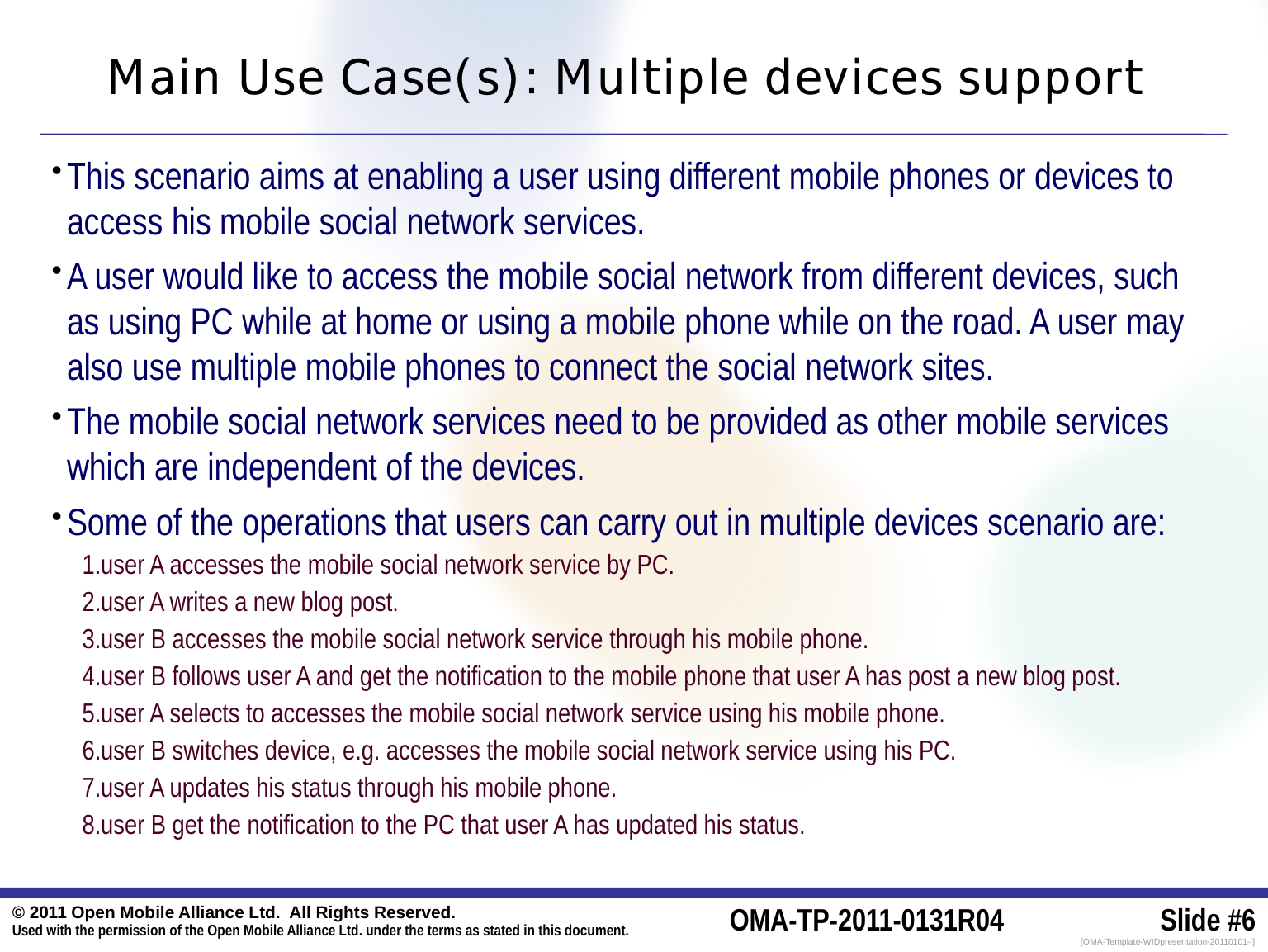

Main Use Case(s): Multiple devices support
This scenario aims at enabling a user using different mobile phones or devices to access his mobile social network services.
A user would like to access the mobile social network from different devices, such as using PC while at home or using a mobile phone while on the road. A user may also use multiple mobile phones to connect the social network sites.
The mobile social network services need to be provided as other mobile services which are independent of the devices.
Some of the operations that users can carry out in multiple devices scenario are:
1.user A accesses the mobile social network service by PC.
2.user A writes a new blog post.
3.user B accesses the mobile social network service through his mobile phone.
4.user B follows user A and get the notification to the mobile phone that user A has post a new blog post.
5.user A selects to accesses the mobile social network service using his mobile phone.
6.user B switches device, e.g. accesses the mobile social network service using his PC.
7.user A updates his status through his mobile phone.
8.user B get the notification to the PC that user A has updated his status.